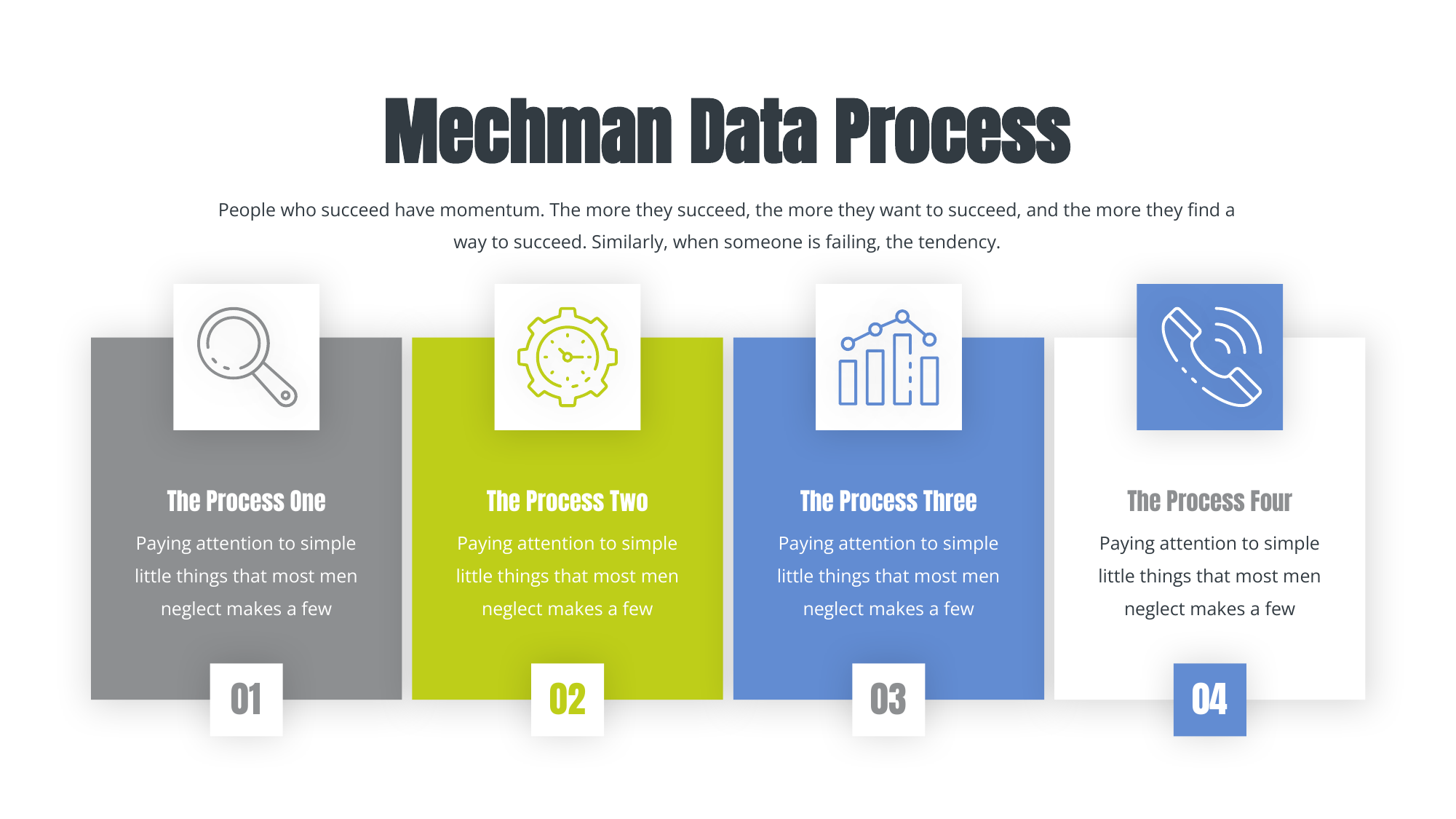

Mechman Data Process
People who succeed have momentum. The more they succeed, the more they want to succeed, and the more they find a way to succeed. Similarly, when someone is failing, the tendency.

The Process One
The Process Two
The Process Three
The Process Four
Paying attention to simple little things that most men neglect makes a few
Paying attention to simple little things that most men neglect makes a few
Paying attention to simple little things that most men neglect makes a few
Paying attention to simple little things that most men neglect makes a few

01
02
03
04